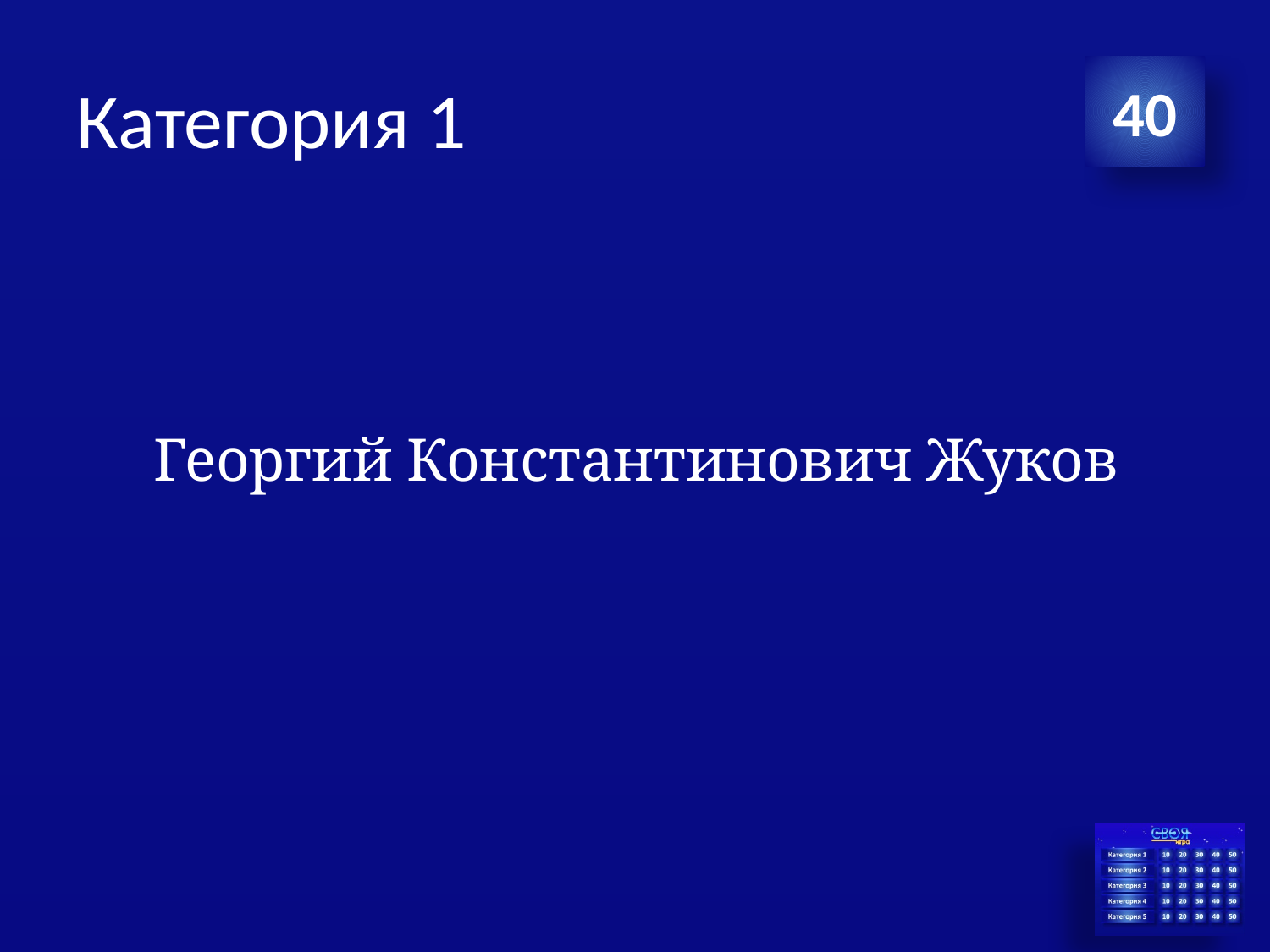

# Категория 1
40
Георгий Константинович Жуков